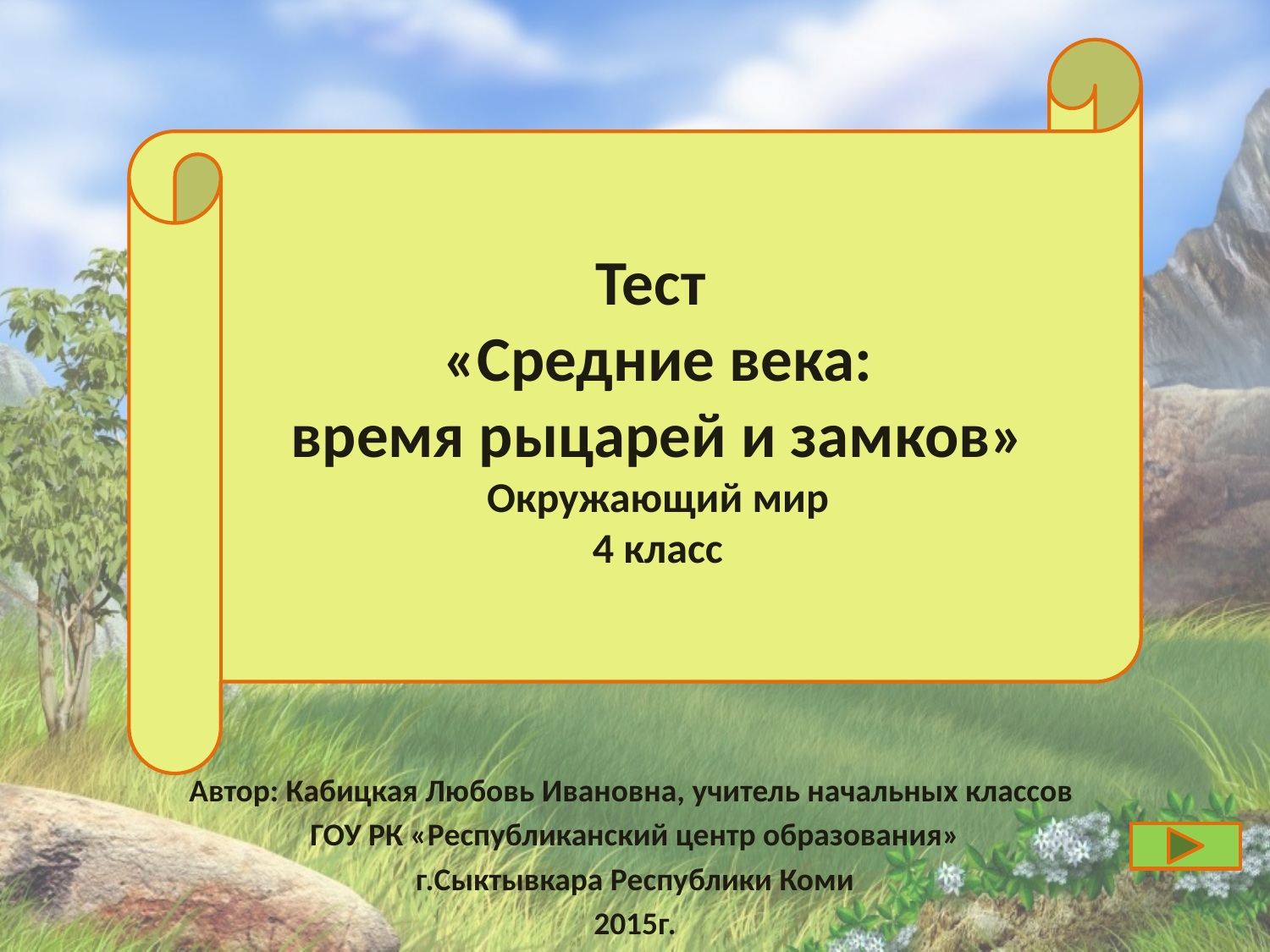

Тест
«Средние века:
время рыцарей и замков»
Окружающий мир
4 класс
Автор: Кабицкая Любовь Ивановна, учитель начальных классов
ГОУ РК «Республиканский центр образования»
г.Сыктывкара Республики Коми
2015г.